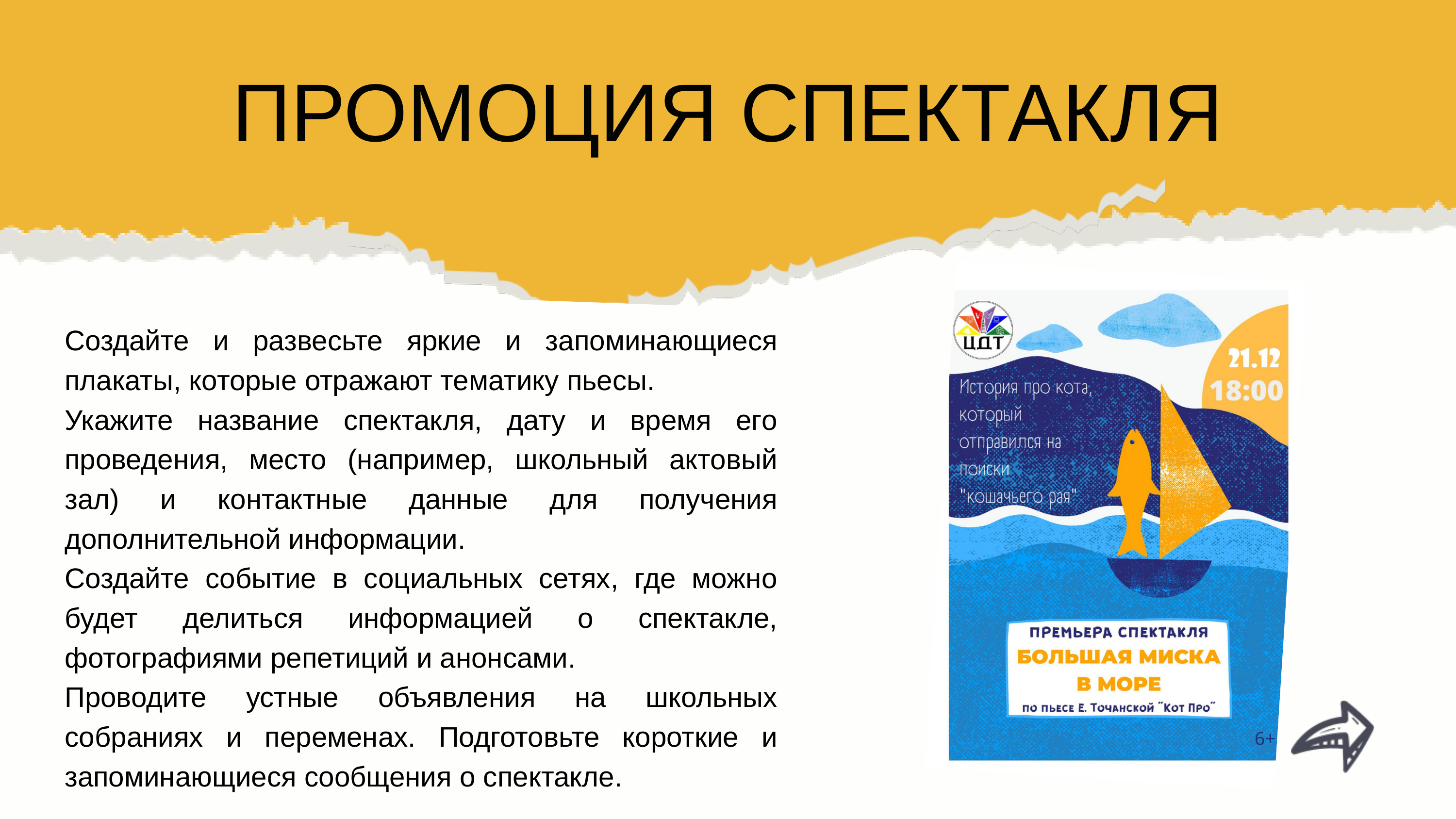

ПРОМОЦИЯ СПЕКТАКЛЯ

Создайте и развесьте яркие и запоминающиеся плакаты, которые отражают тематику пьесы.
Укажите название спектакля, дату и время его проведения, место (например, школьный актовый зал) и контактные данные для получения дополнительной информации.
Создайте событие в социальных сетях, где можно будет делиться информацией о спектакле, фотографиями репетиций и анонсами.
Проводите устные объявления на школьных собраниях и переменах. Подготовьте короткие и запоминающиеся сообщения о спектакле.